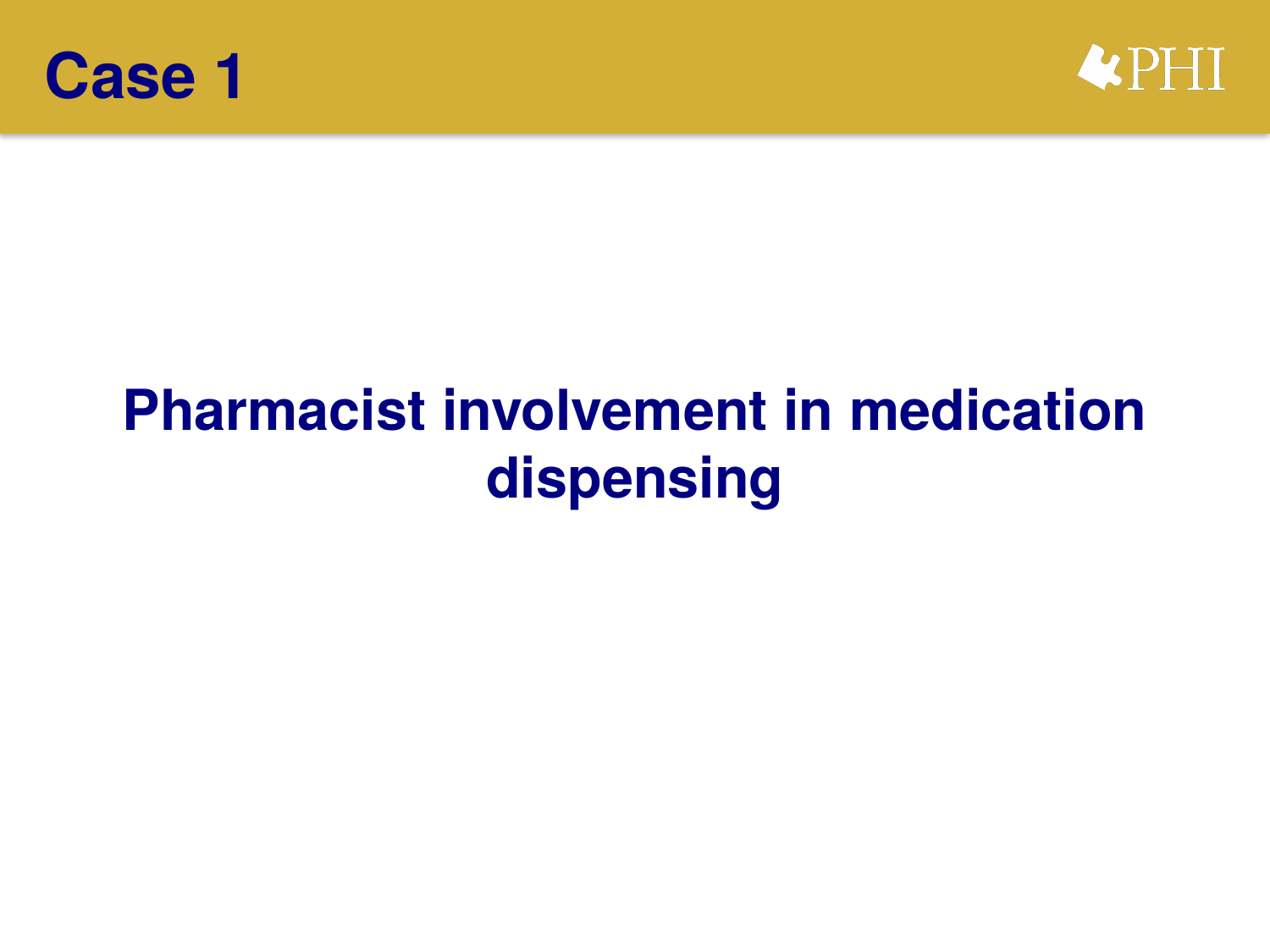

# Case 1
Pharmacist involvement in medication dispensing